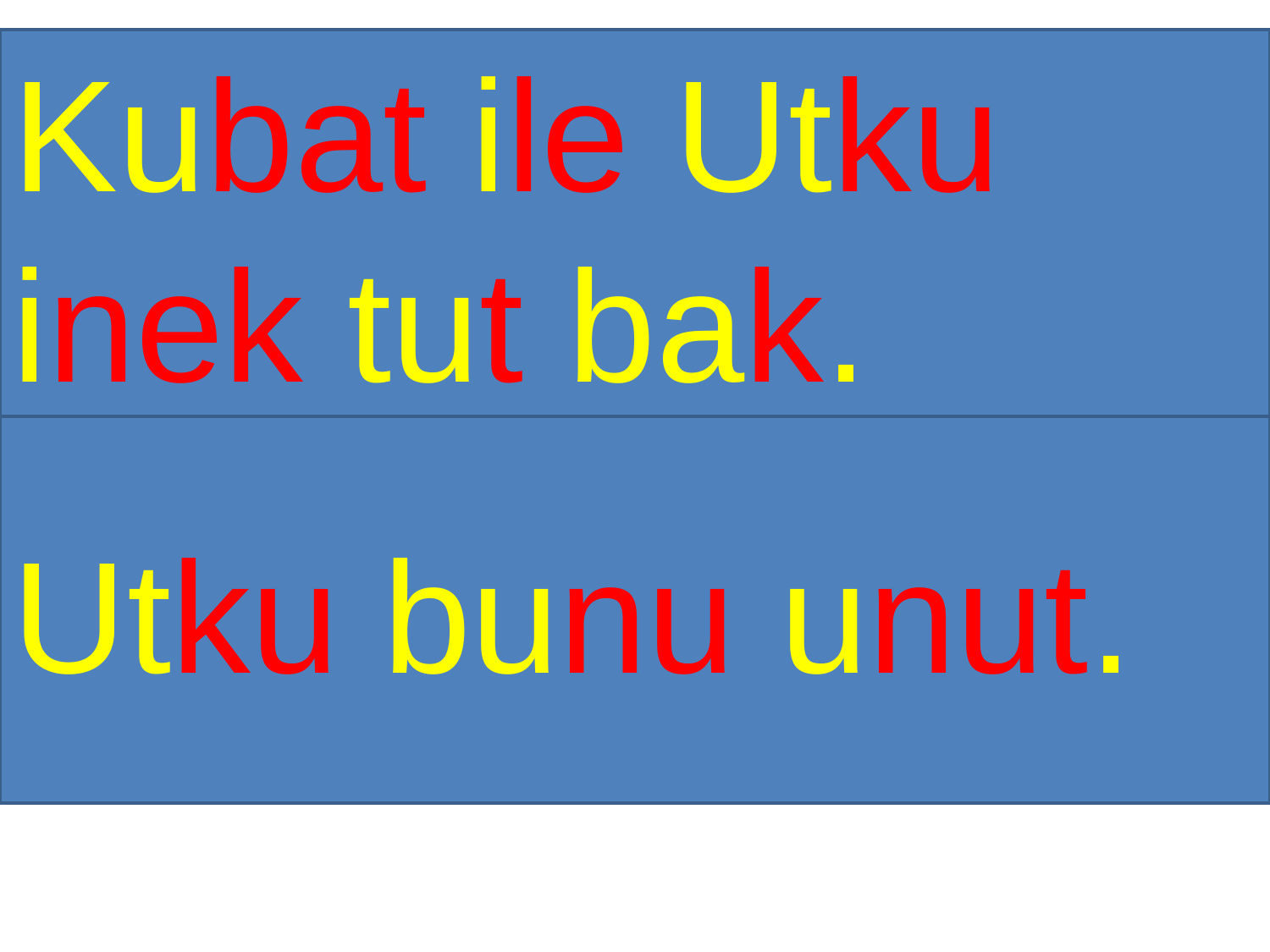

Kubat ile Utku inek tut bak.
Utku bunu unut.